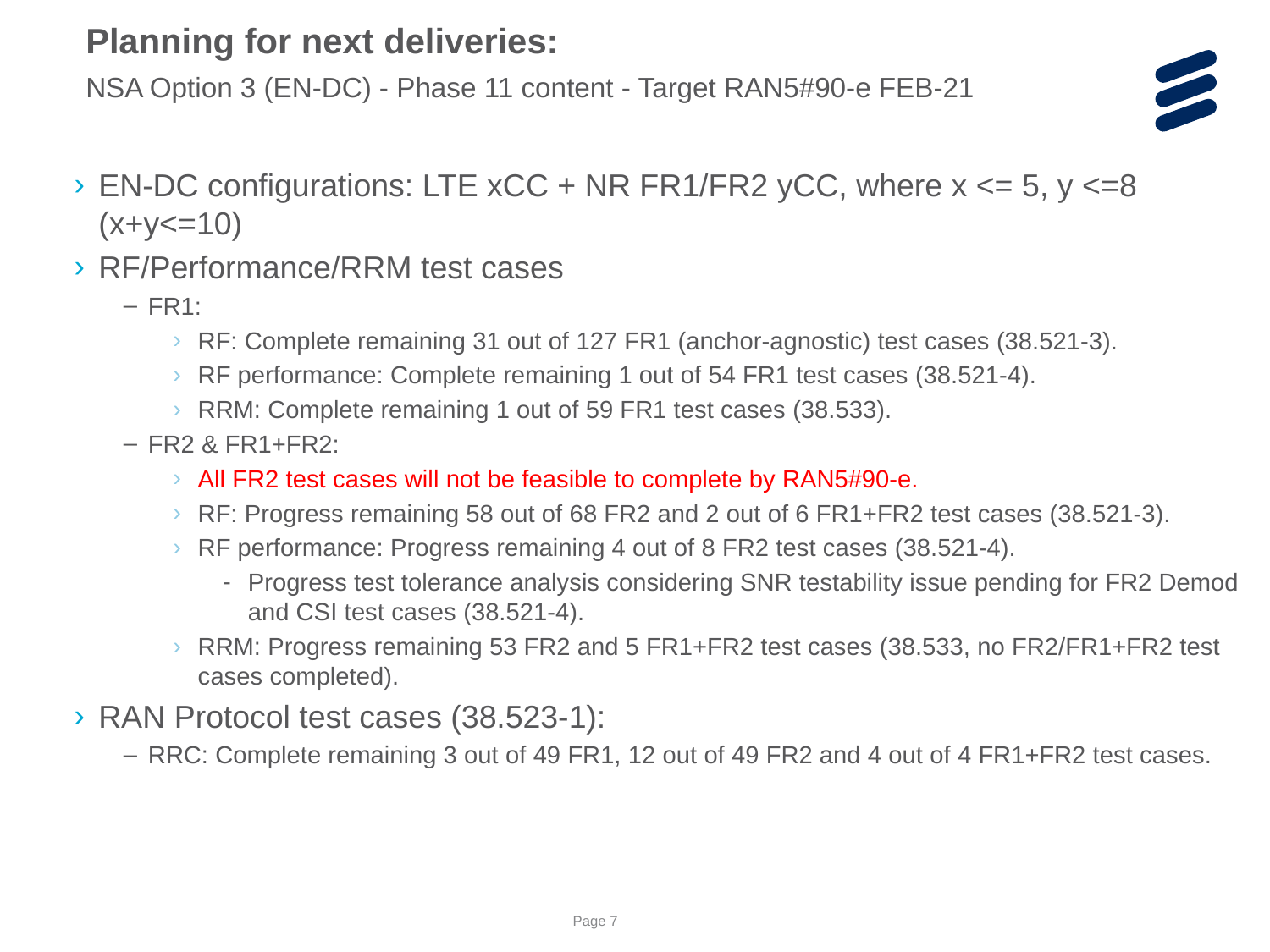

Planning for next deliveries:

NSA Option 3 (EN-DC) - Phase 11 content - Target RAN5#90-e FEB-21
EN-DC configurations: LTE xCC + NR FR1/FR2 yCC, where x <= 5, y <=8 (x+y<=10)
RF/Performance/RRM test cases
FR1:
RF: Complete remaining 31 out of 127 FR1 (anchor-agnostic) test cases (38.521-3).
RF performance: Complete remaining 1 out of 54 FR1 test cases (38.521-4).
RRM: Complete remaining 1 out of 59 FR1 test cases (38.533).
FR2 & FR1+FR2:
All FR2 test cases will not be feasible to complete by RAN5#90-e.
RF: Progress remaining 58 out of 68 FR2 and 2 out of 6 FR1+FR2 test cases (38.521-3).
RF performance: Progress remaining 4 out of 8 FR2 test cases (38.521-4).
Progress test tolerance analysis considering SNR testability issue pending for FR2 Demod and CSI test cases (38.521-4).
RRM: Progress remaining 53 FR2 and 5 FR1+FR2 test cases (38.533, no FR2/FR1+FR2 test cases completed).
RAN Protocol test cases (38.523-1):
RRC: Complete remaining 3 out of 49 FR1, 12 out of 49 FR2 and 4 out of 4 FR1+FR2 test cases.